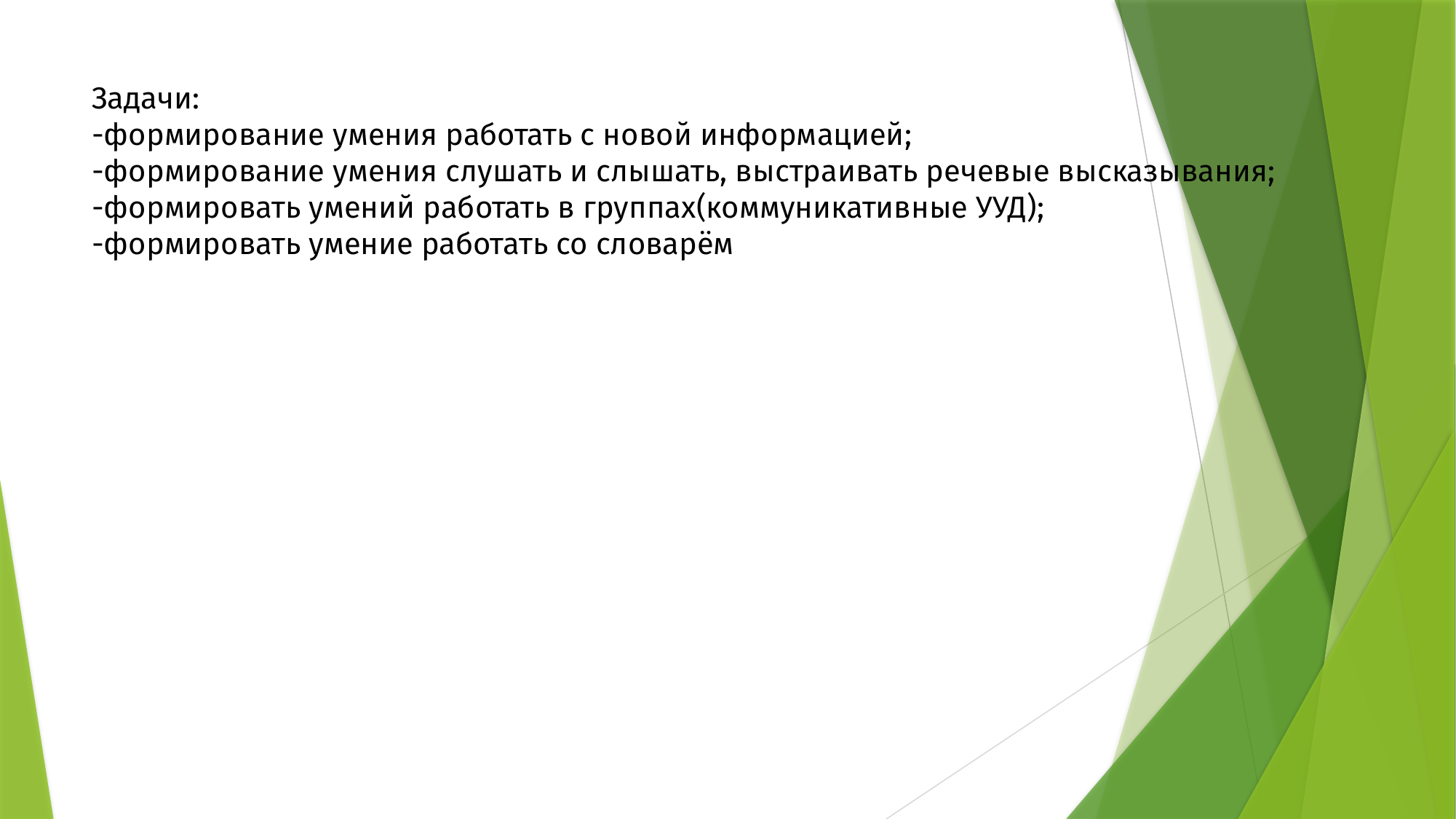

# Задачи: -формирование умения работать с новой информацией; -формирование умения слушать и слышать, выстраивать речевые высказывания; -формировать умений работать в группах(коммуникативные УУД); -формировать умение работать со словарём